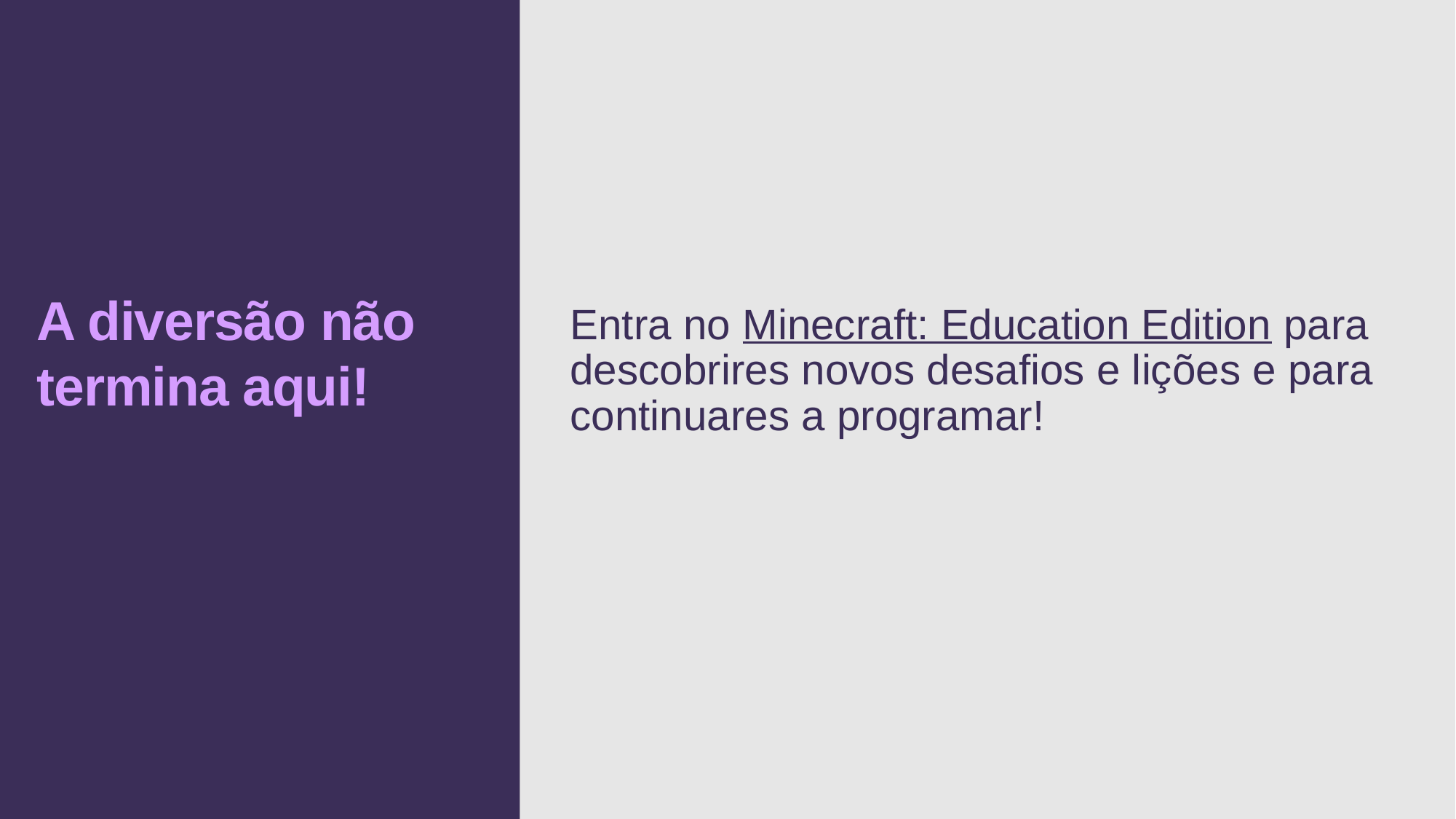

Entra no Minecraft: Education Edition para descobrires novos desafios e lições e para continuares a programar!

# A diversão não termina aqui!